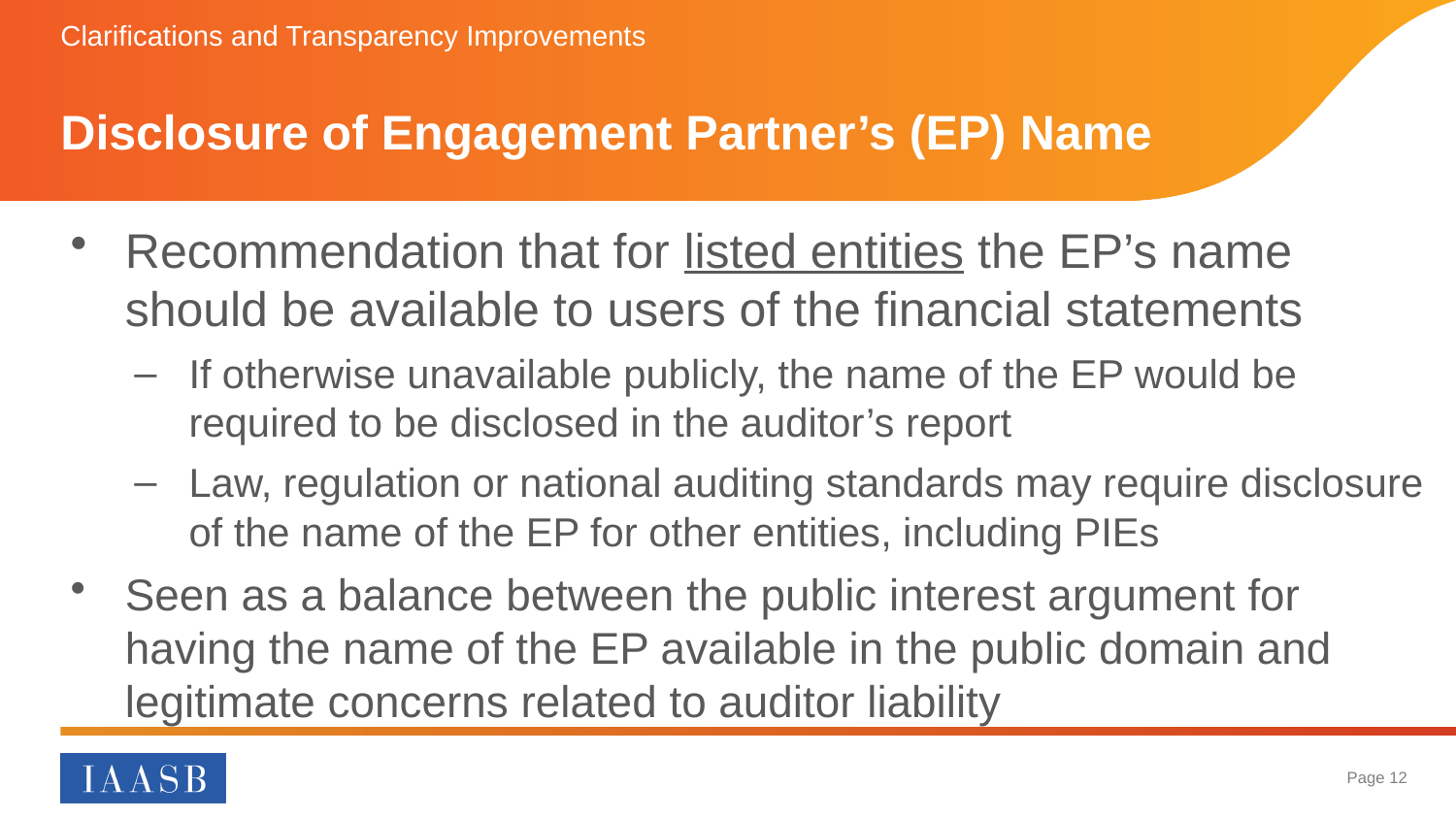

Clarifications and Transparency Improvements
# Disclosure of Engagement Partner’s (EP) Name
Recommendation that for listed entities the EP’s name should be available to users of the financial statements
If otherwise unavailable publicly, the name of the EP would be required to be disclosed in the auditor’s report
Law, regulation or national auditing standards may require disclosure of the name of the EP for other entities, including PIEs
Seen as a balance between the public interest argument for having the name of the EP available in the public domain and legitimate concerns related to auditor liability